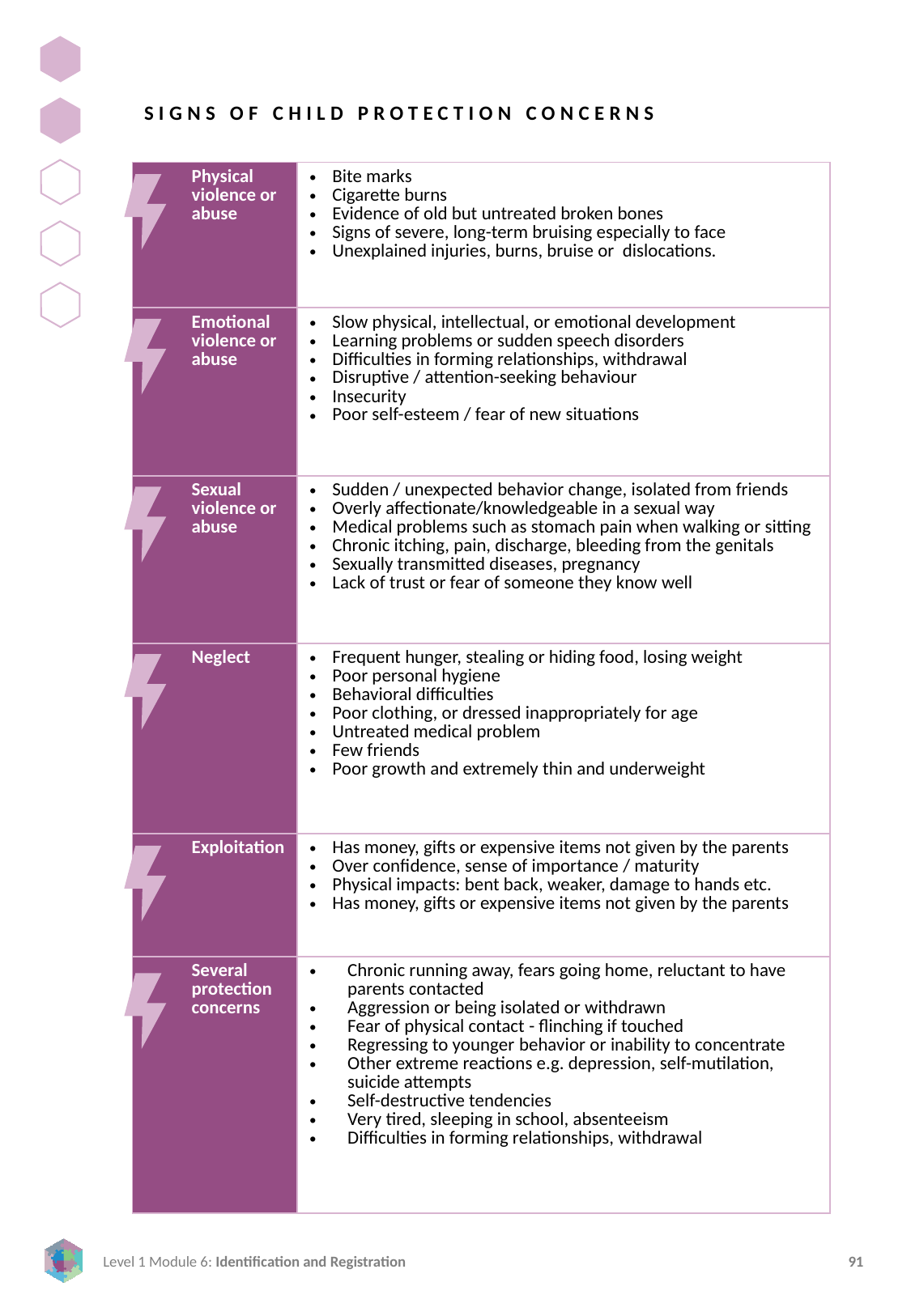

SIGNS OF CHILD PROTECTION CONCERNS

| Physical violence or abuse | Bite marks Cigarette burns Evidence of old but untreated broken bones Signs of severe, long-term bruising especially to face Unexplained injuries, burns, bruise or dislocations. |
| --- | --- |
| Emotional violence or abuse | Slow physical, intellectual, or emotional development Learning problems or sudden speech disorders Difficulties in forming relationships, withdrawal Disruptive / attention-seeking behaviour Insecurity Poor self-esteem / fear of new situations |
| Sexual violence or abuse | Sudden / unexpected behavior change, isolated from friends Overly affectionate/knowledgeable in a sexual way Medical problems such as stomach pain when walking or sitting Chronic itching, pain, discharge, bleeding from the genitals Sexually transmitted diseases, pregnancy Lack of trust or fear of someone they know well |
| Neglect | Frequent hunger, stealing or hiding food, losing weight Poor personal hygiene Behavioral difficulties Poor clothing, or dressed inappropriately for age Untreated medical problem Few friends Poor growth and extremely thin and underweight |
| Exploitation | Has money, gifts or expensive items not given by the parents Over confidence, sense of importance / maturity Physical impacts: bent back, weaker, damage to hands etc. Has money, gifts or expensive items not given by the parents |
| Several protection concerns | Chronic running away, fears going home, reluctant to have parents contacted Aggression or being isolated or withdrawn Fear of physical contact - flinching if touched Regressing to younger behavior or inability to concentrate Other extreme reactions e.g. depression, self-mutilation, suicide attempts Self-destructive tendencies Very tired, sleeping in school, absenteeism Difficulties in forming relationships, withdrawal |